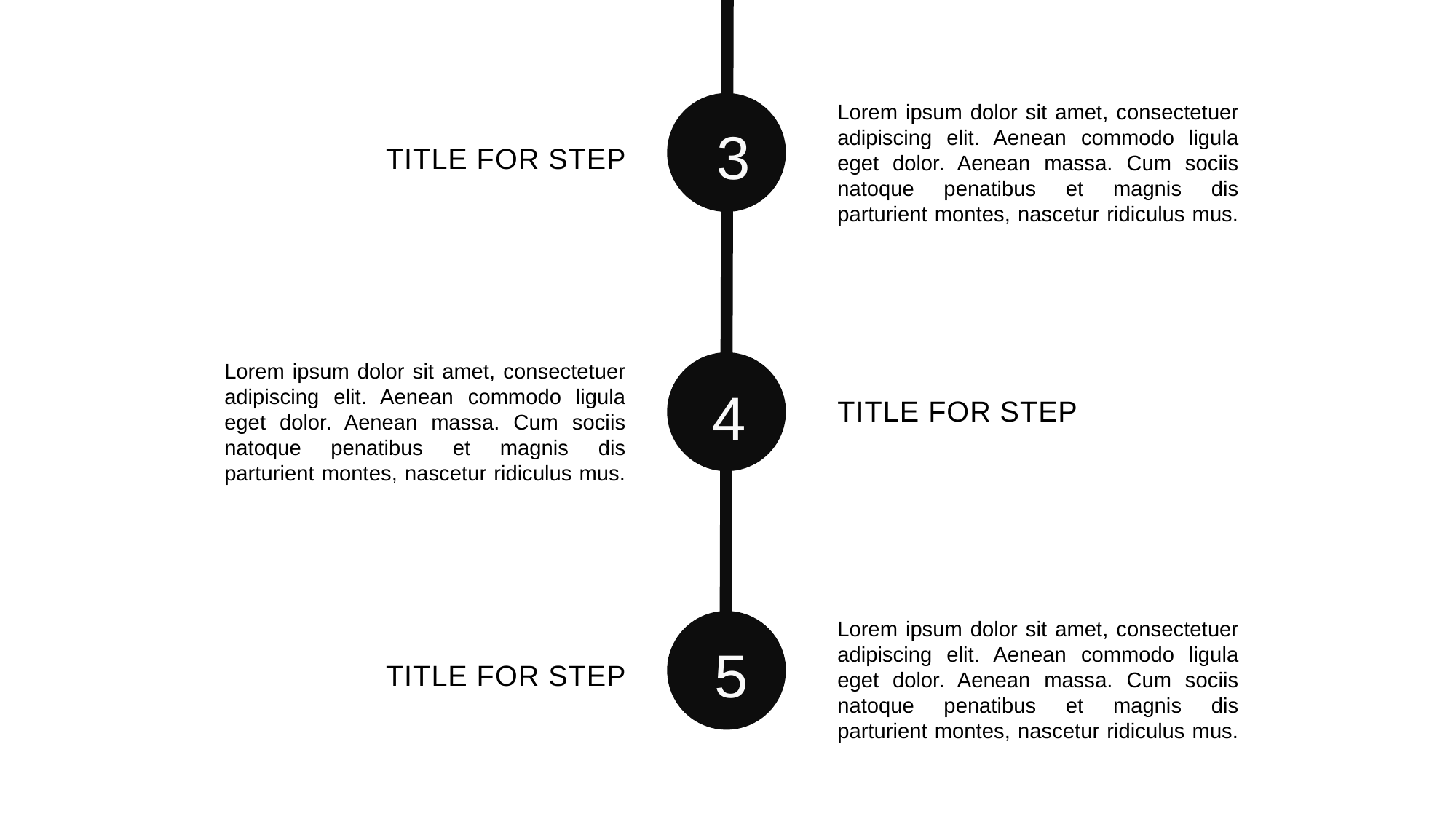

Lorem ipsum dolor sit amet, consectetuer adipiscing elit. Aenean commodo ligula eget dolor. Aenean massa. Cum sociis natoque penatibus et magnis dis parturient montes, nascetur ridiculus mus.
3
TITLE FOR STEP
Lorem ipsum dolor sit amet, consectetuer adipiscing elit. Aenean commodo ligula eget dolor. Aenean massa. Cum sociis natoque penatibus et magnis dis parturient montes, nascetur ridiculus mus.

4
TITLE FOR STEP
Lorem ipsum dolor sit amet, consectetuer adipiscing elit. Aenean commodo ligula eget dolor. Aenean massa. Cum sociis natoque penatibus et magnis dis parturient montes, nascetur ridiculus mus.

5
TITLE FOR STEP